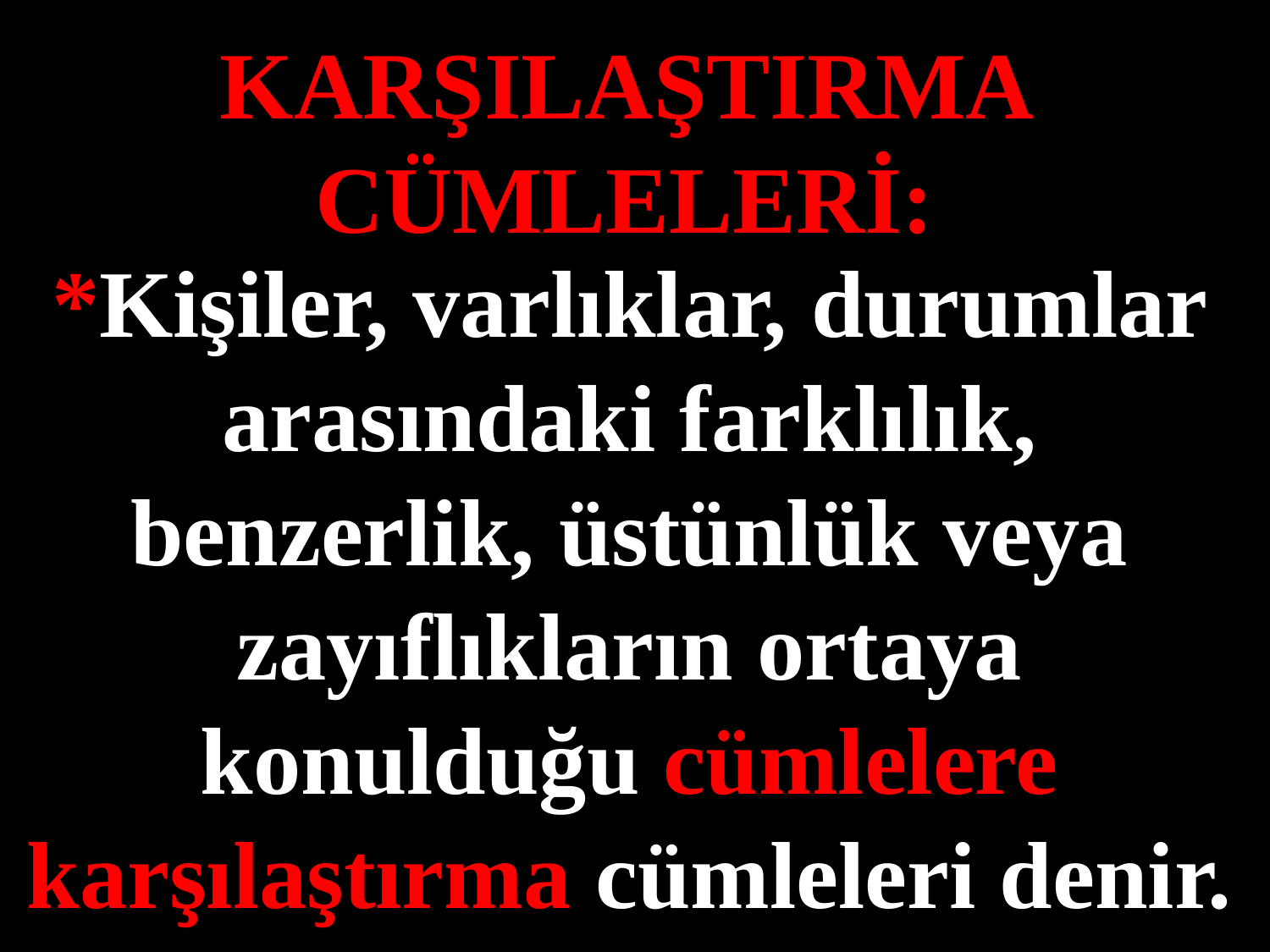

KARŞILAŞTIRMA CÜMLELERİ:
*Kişiler, varlıklar, durumlar arasındaki farklılık,
benzerlik, üstünlük veya zayıflıkların ortaya
konulduğu cümlelere karşılaştırma cümleleri denir.
#